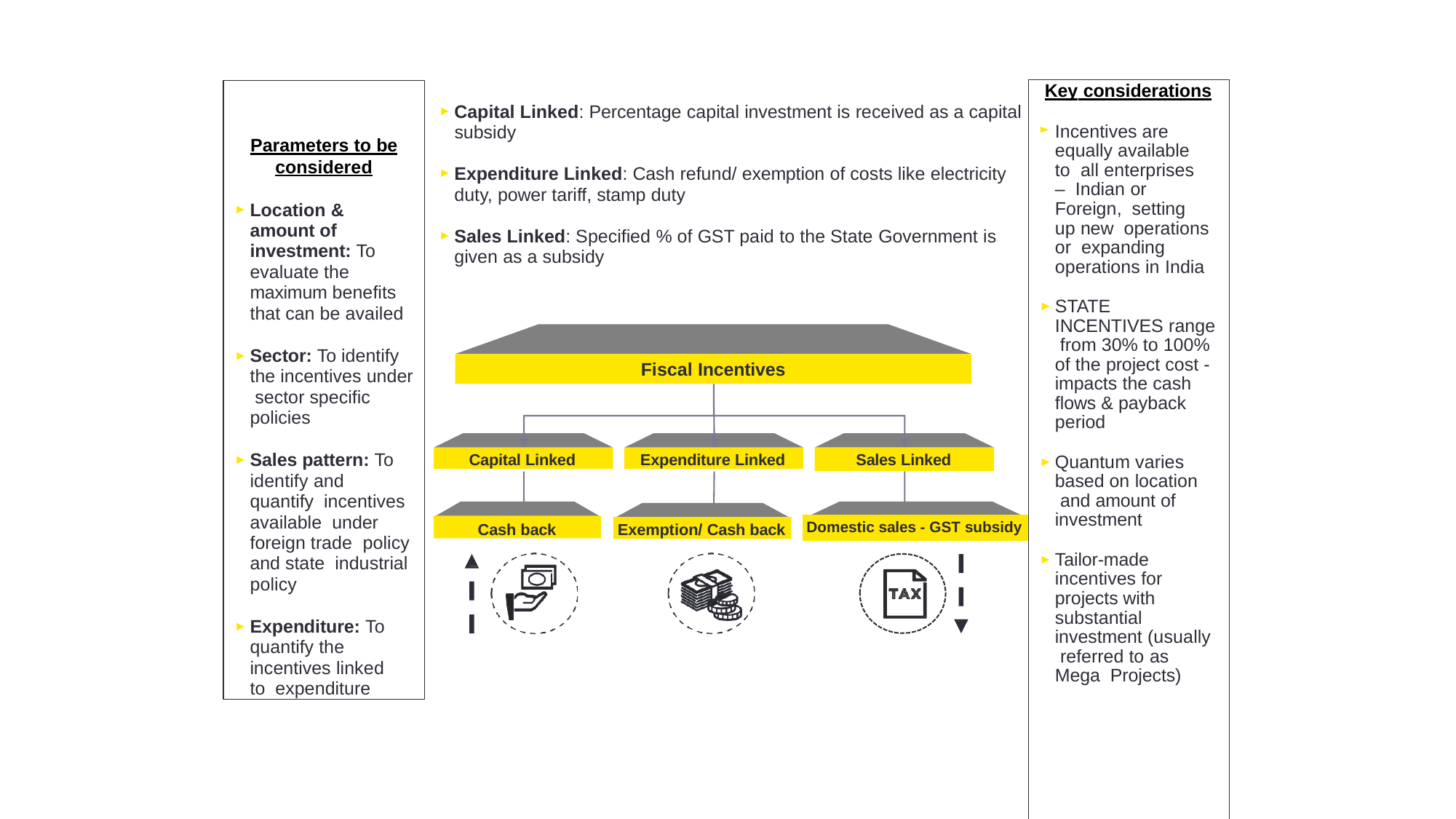

|  | Key considerations Incentives are equally available to all enterprises – Indian or Foreign, setting up new operations or expanding operations in India STATE INCENTIVES range from 30% to 100% of the project cost - impacts the cash flows & payback period Quantum varies based on location and amount of investment Tailor-made incentives for projects with substantial investment (usually referred to as Mega Projects) |
| --- | --- |
| Domestic sales - GST subsidy |  |
|  |  |

Parameters to be
considered

Location &  amount of  investment: To  evaluate the  maximum benefits  that can be availed

Sector: To identify  the incentives under  sector specific  policies

Sales pattern: To  identify and quantify  incentives available  under foreign trade  policy and state  industrial policy

Expenditure: To  quantify the  incentives linked to  expenditure
Capital Linked: Percentage capital investment is received as a capital
subsidy
Expenditure Linked: Cash refund/ exemption of costs like electricity
duty, power tariff, stamp duty
Sales Linked: Specified % of GST paid to the State Government is
given as a subsidy

Fiscal Incentives

Capital Linked
Expenditure Linked
Sales Linked

Cash back
Exemption/ Cash back